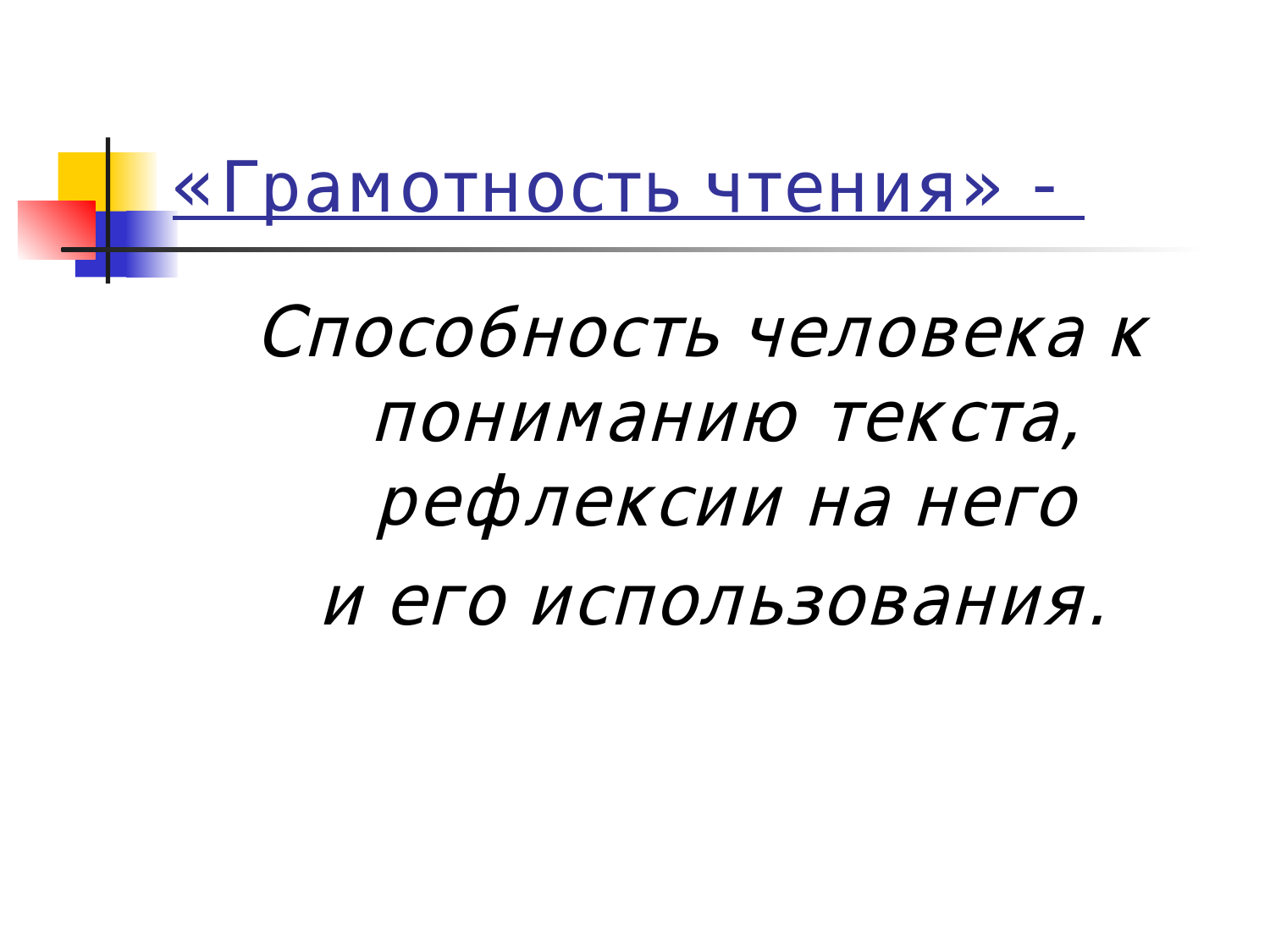

# «Грамотность чтения» -
Способность человека к пониманию текста, рефлексии на него
 и его использования.